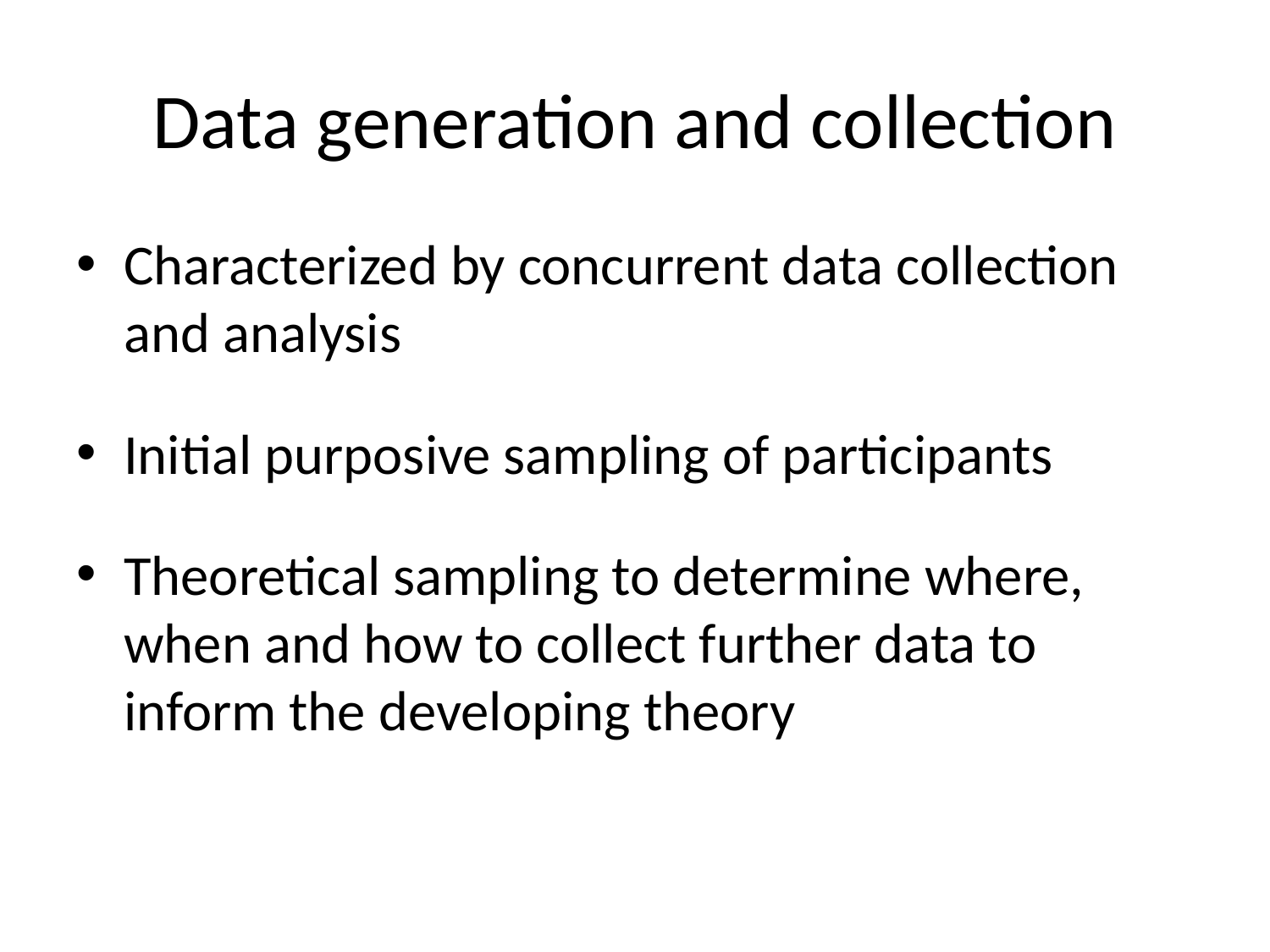

# Data generation and collection
Characterized by concurrent data collection and analysis
Initial purposive sampling of participants
Theoretical sampling to determine where, when and how to collect further data to inform the developing theory